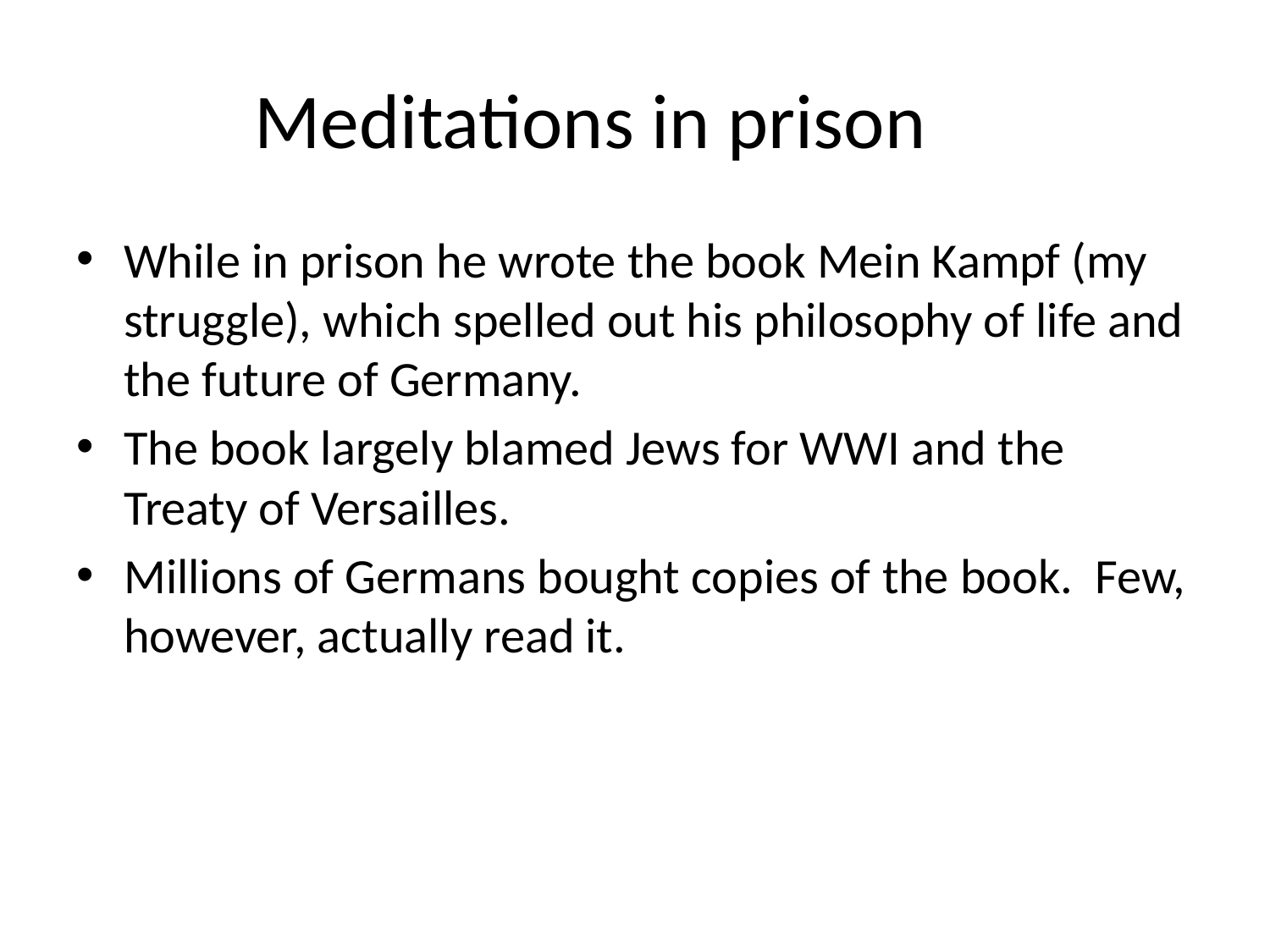

# Meditations in prison
While in prison he wrote the book Mein Kampf (my struggle), which spelled out his philosophy of life and the future of Germany.
The book largely blamed Jews for WWI and the Treaty of Versailles.
Millions of Germans bought copies of the book.  Few, however, actually read it.